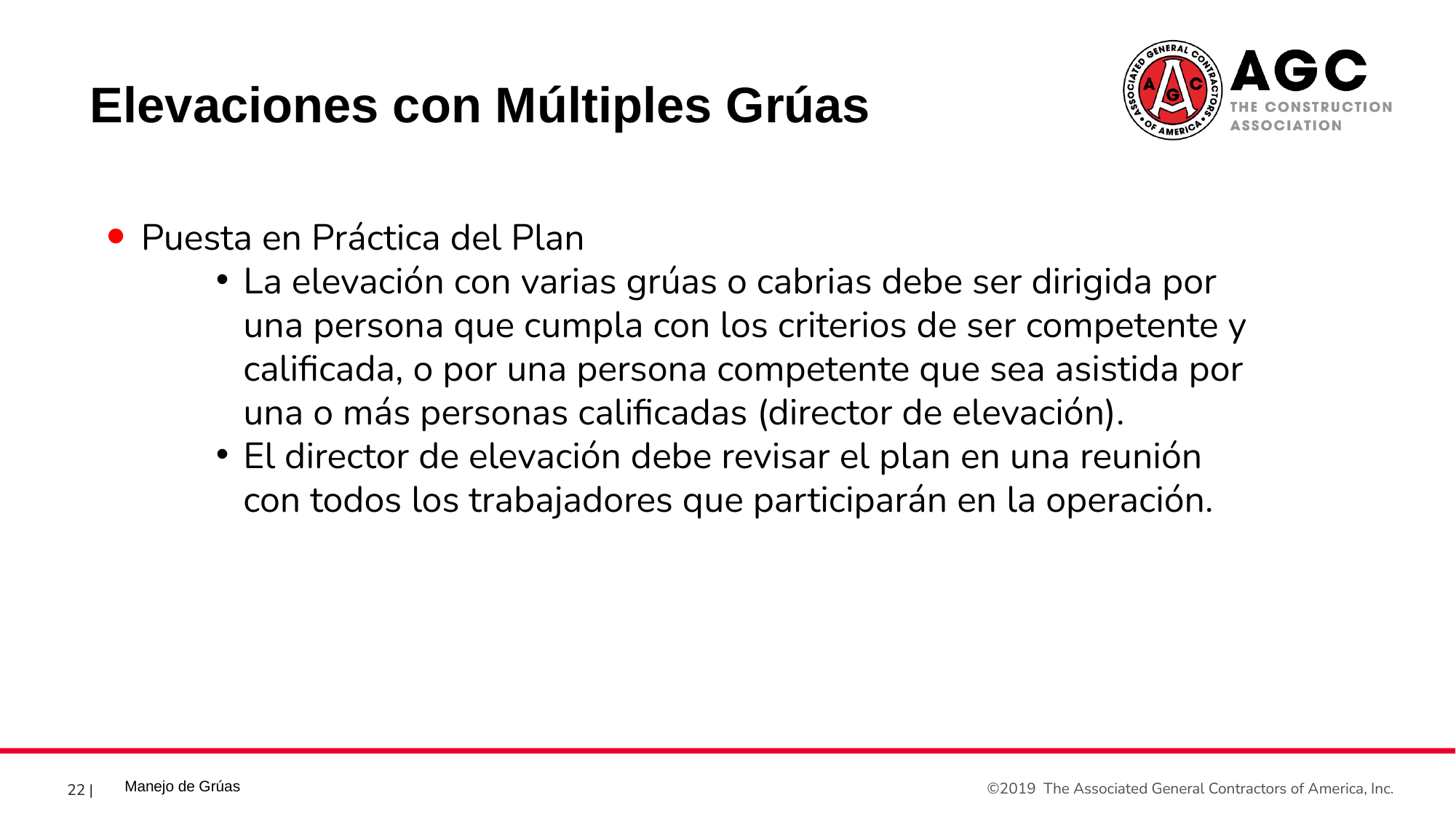

Elevaciones con Múltiples Grúas

Puesta en Práctica del Plan
La elevación con varias grúas o cabrias debe ser dirigida por una persona que cumpla con los criterios de ser competente y calificada, o por una persona competente que sea asistida por una o más personas calificadas (director de elevación).
El director de elevación debe revisar el plan en una reunión con todos los trabajadores que participarán en la operación.
Manejo de Grúas